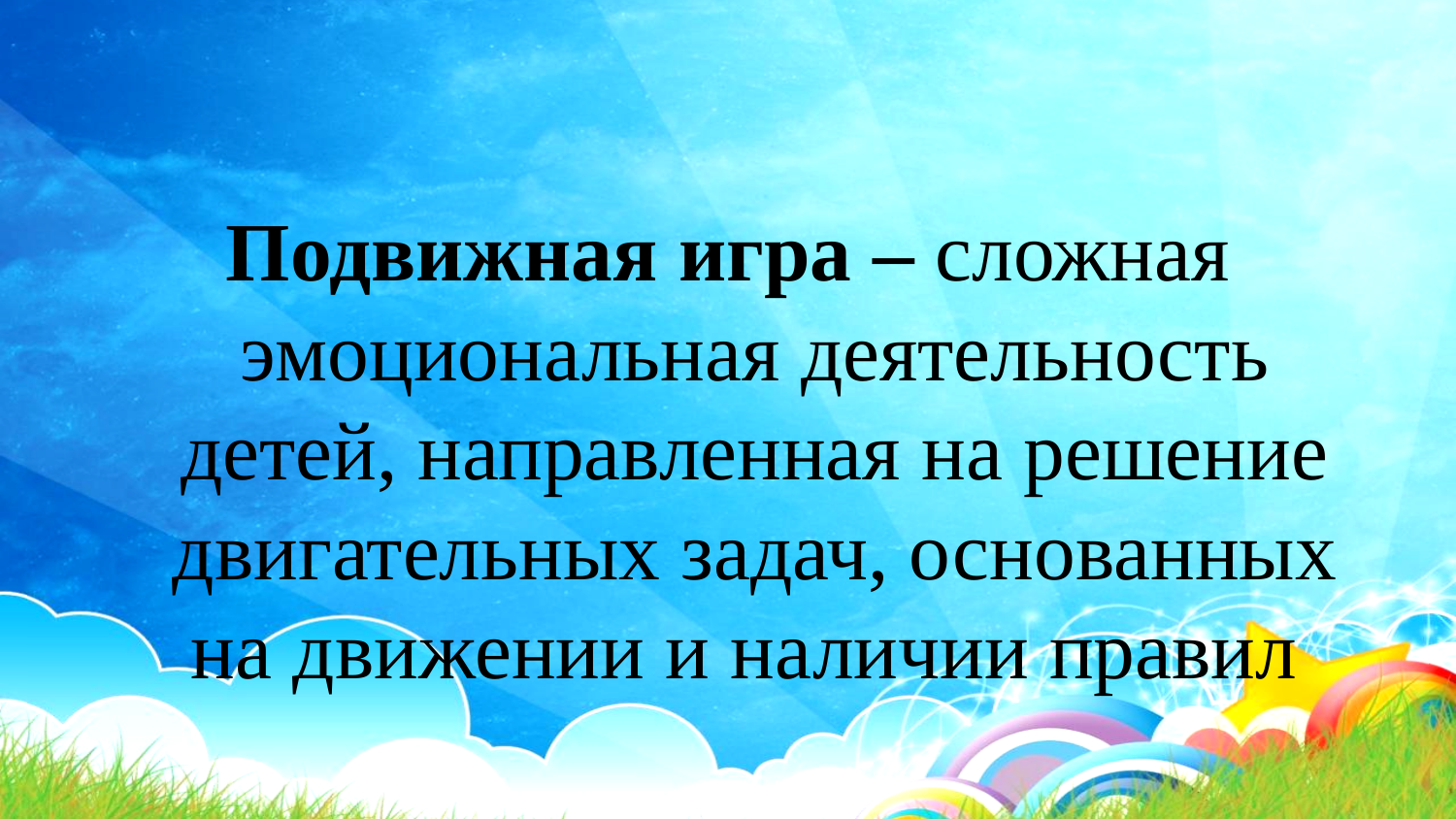

Подвижная игра – сложная эмоциональная деятельность детей, направленная на решение двигательных задач, основанных на движении и наличии правил